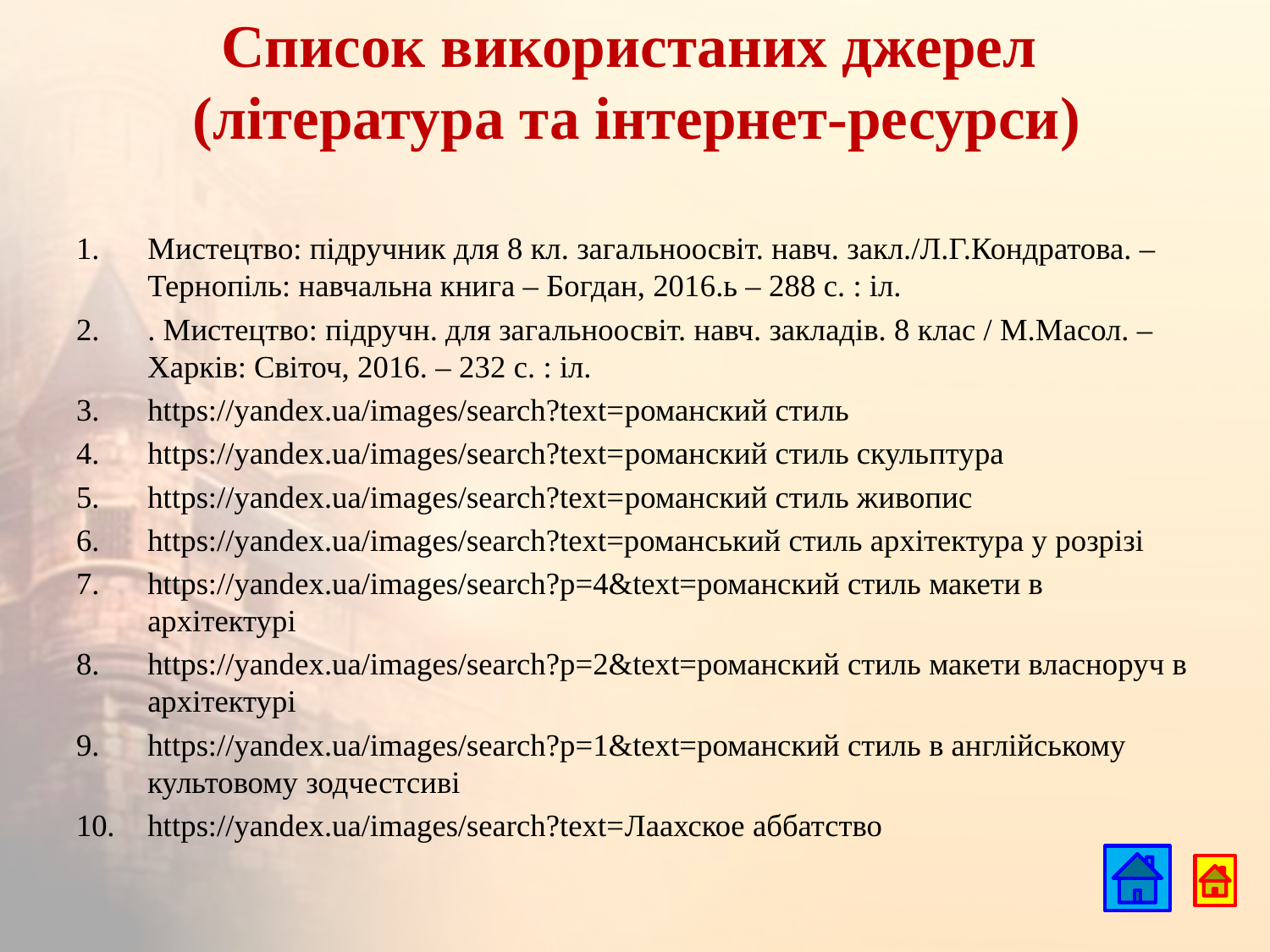

# Список використаних джерел (література та інтернет-ресурси)
Мистецтво: підручник для 8 кл. загальноосвіт. навч. закл./Л.Г.Кондратова. – Тернопіль: навчальна книга – Богдан, 2016.ь – 288 с. : іл.
. Мистецтво: підручн. для загальноосвіт. навч. закладів. 8 клас / М.Масол. –  Харків: Світоч, 2016. – 232 с. : іл.
https://yandex.ua/images/search?text=романский стиль
https://yandex.ua/images/search?text=романский стиль скульптура
https://yandex.ua/images/search?text=романский стиль живопис
https://yandex.ua/images/search?text=романський стиль архітектура у розрізі
https://yandex.ua/images/search?p=4&text=романский стиль макети в архітектурі
https://yandex.ua/images/search?p=2&text=романский стиль макети власноруч в архітектурі
https://yandex.ua/images/search?p=1&text=романский стиль в англійському культовому зодчестсиві
https://yandex.ua/images/search?text=Лаахское аббатство